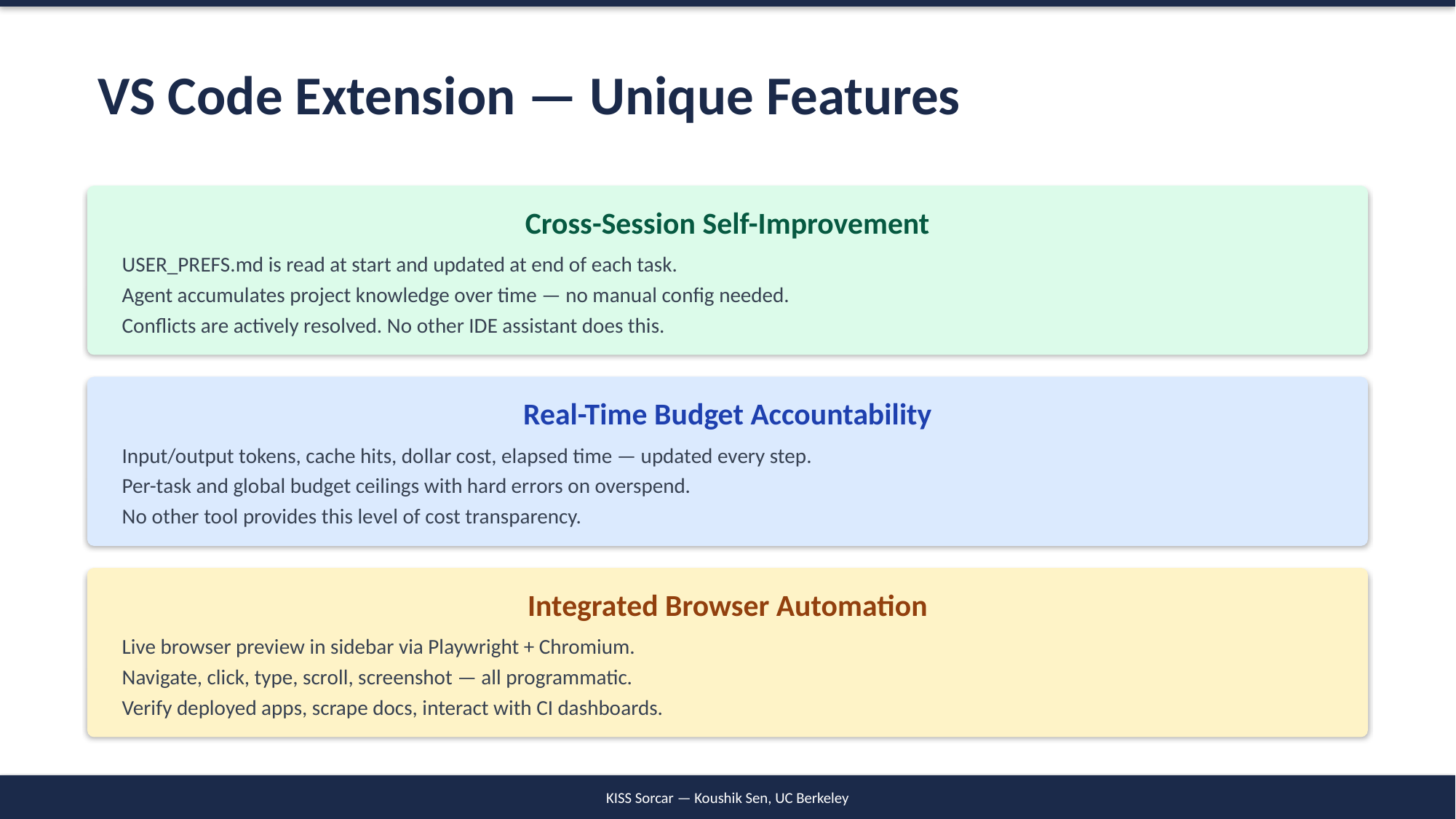

VS Code Extension — Unique Features
Cross-Session Self-Improvement
USER_PREFS.md is read at start and updated at end of each task.
Agent accumulates project knowledge over time — no manual config needed.
Conflicts are actively resolved. No other IDE assistant does this.
Real-Time Budget Accountability
Input/output tokens, cache hits, dollar cost, elapsed time — updated every step.
Per-task and global budget ceilings with hard errors on overspend.
No other tool provides this level of cost transparency.
Integrated Browser Automation
Live browser preview in sidebar via Playwright + Chromium.
Navigate, click, type, scroll, screenshot — all programmatic.
Verify deployed apps, scrape docs, interact with CI dashboards.
KISS Sorcar — Koushik Sen, UC Berkeley